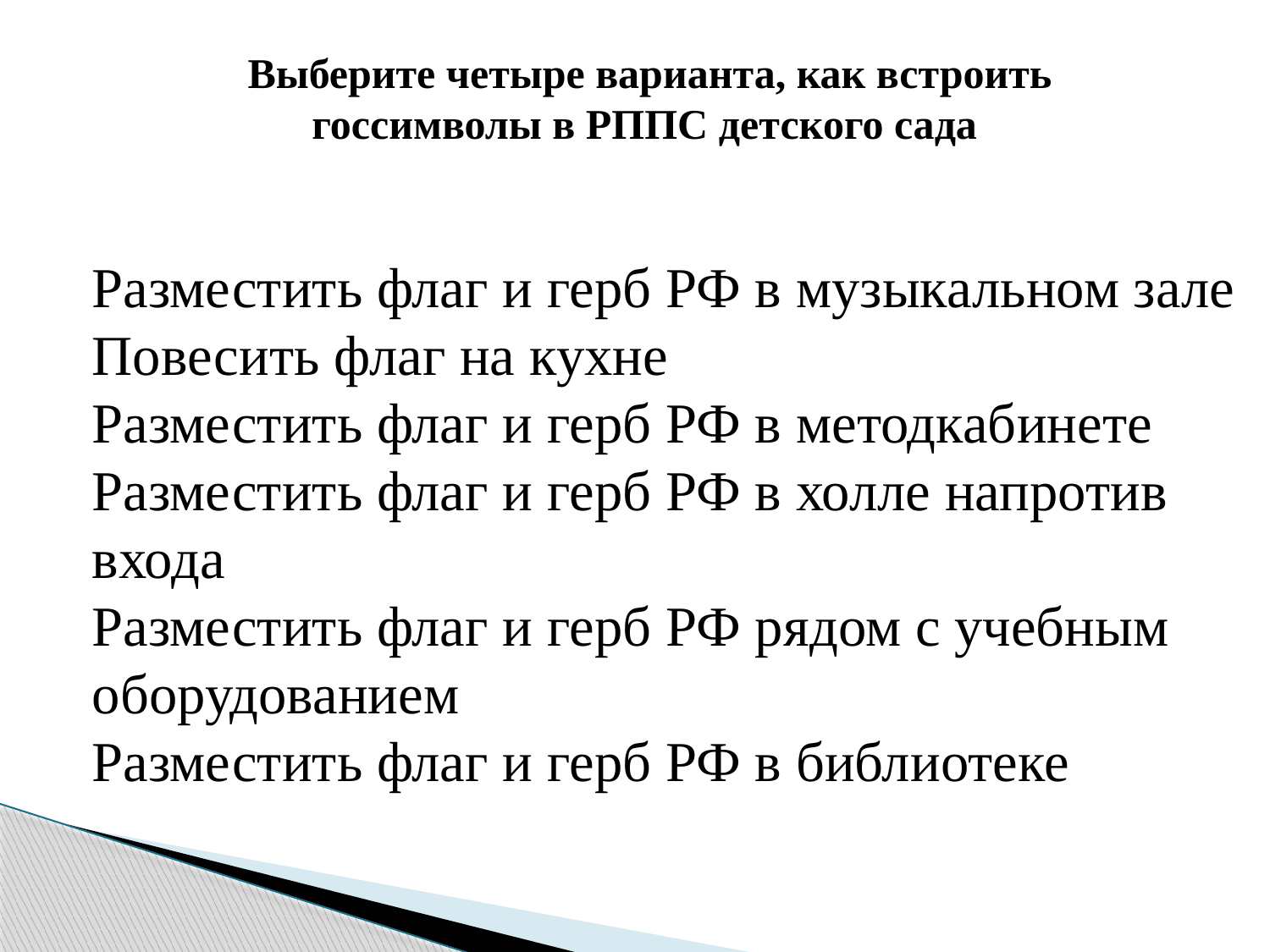

Выберите четыре варианта, как встроить госсимволы в РППС детского сада

Разместить флаг и герб РФ в музыкальном зале
Повесить флаг на кухне
Разместить флаг и герб РФ в методкабинете
Разместить флаг и герб РФ в холле напротив входа
Разместить флаг и герб РФ рядом с учебным оборудованием
Разместить флаг и герб РФ в библиотеке